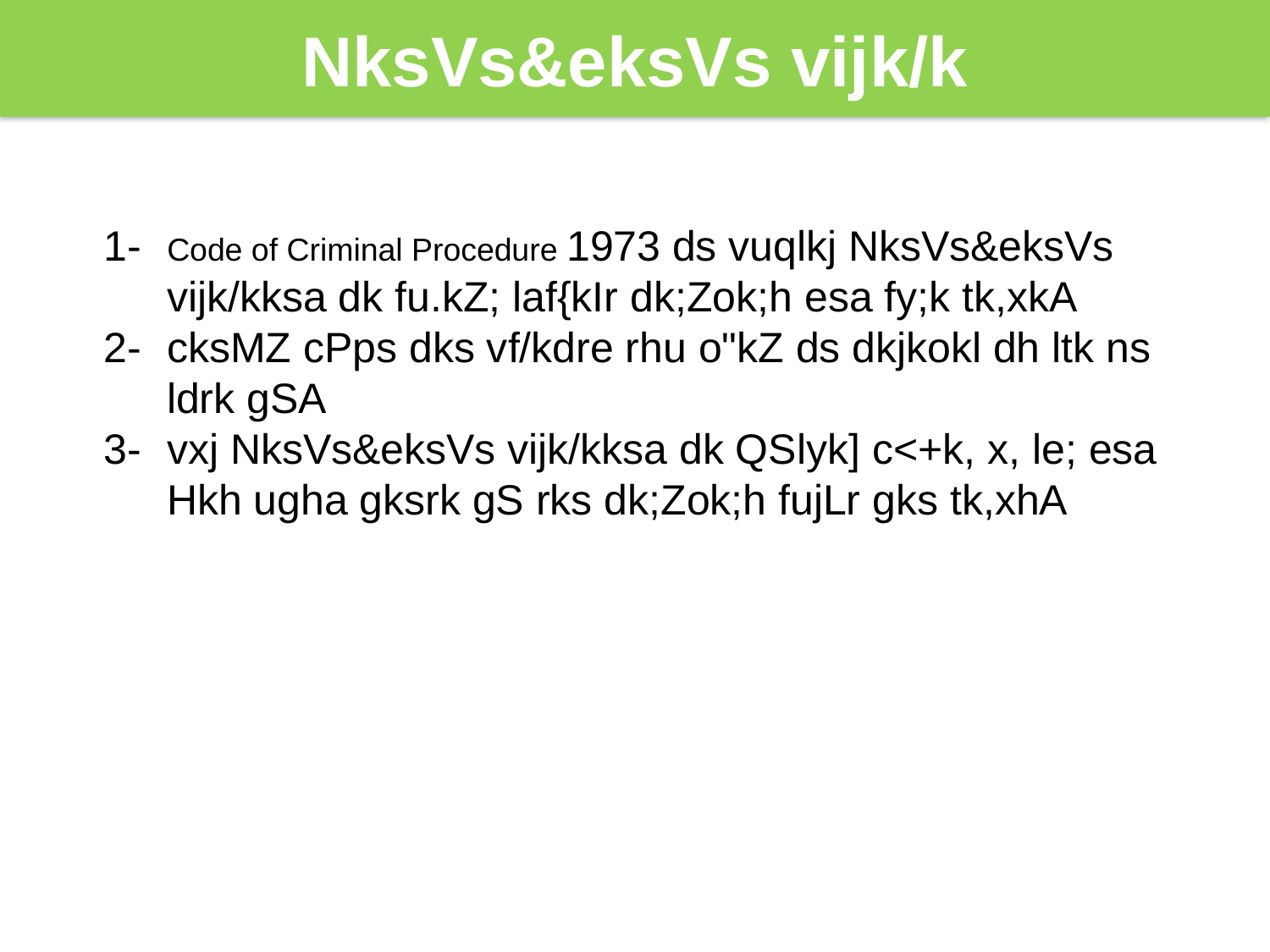

NksVs&eksVs vijk/k
1-	Code of Criminal Procedure 1973 ds vuqlkj NksVs&eksVs vijk/kksa dk fu.kZ; laf{kIr dk;Zok;h esa fy;k tk,xkA
2-	cksMZ cPps dks vf/kdre rhu o"kZ ds dkjkokl dh ltk ns ldrk gSA
3-	vxj NksVs&eksVs vijk/kksa dk QSlyk] c<+k, x, le; esa Hkh ugha gksrk gS rks dk;Zok;h fujLr gks tk,xhA